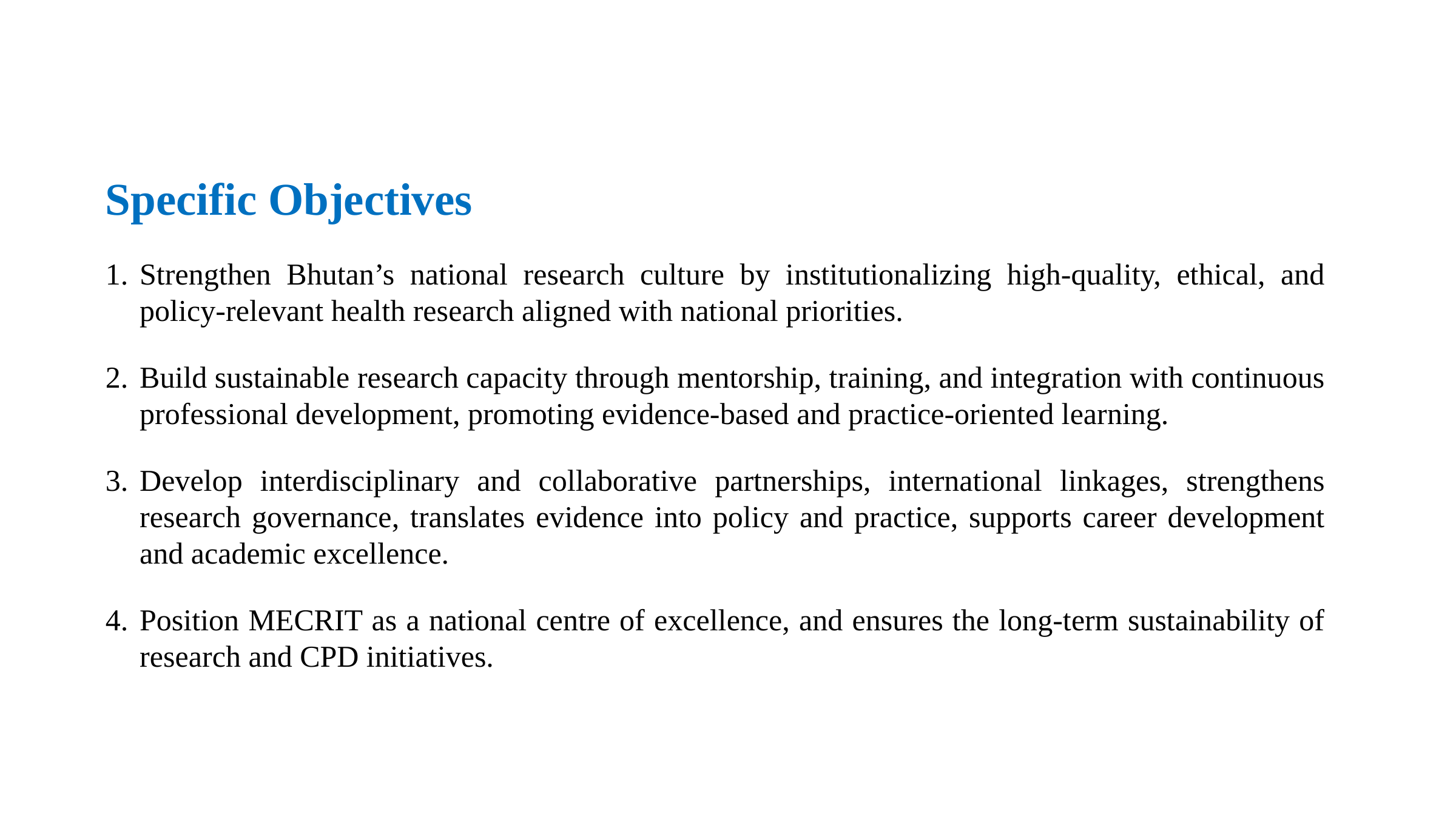

Specific Objectives
Strengthen Bhutan’s national research culture by institutionalizing high-quality, ethical, and policy-relevant health research aligned with national priorities.
Build sustainable research capacity through mentorship, training, and integration with continuous professional development, promoting evidence-based and practice-oriented learning.
Develop interdisciplinary and collaborative partnerships, international linkages, strengthens research governance, translates evidence into policy and practice, supports career development and academic excellence.
Position MECRIT as a national centre of excellence, and ensures the long-term sustainability of research and CPD initiatives.